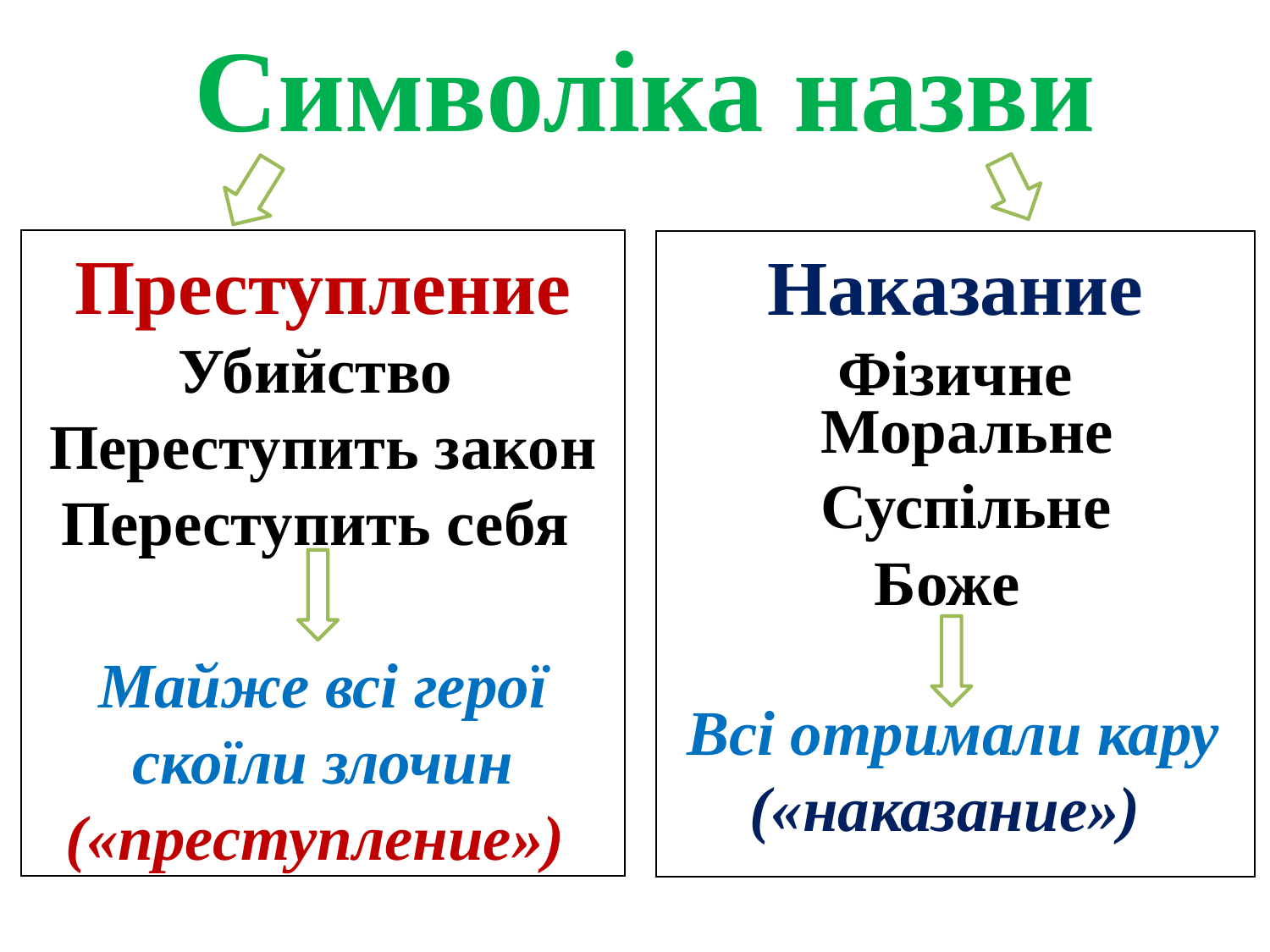

Символіка назви

Преступление
Убийство
Переступить закон
Переступить себя

Наказание

Фізичне
Моральне
Суспільне
Боже

Майже всі герої скоїли злочин («преступление»)
Всі отримали кару («наказание»)